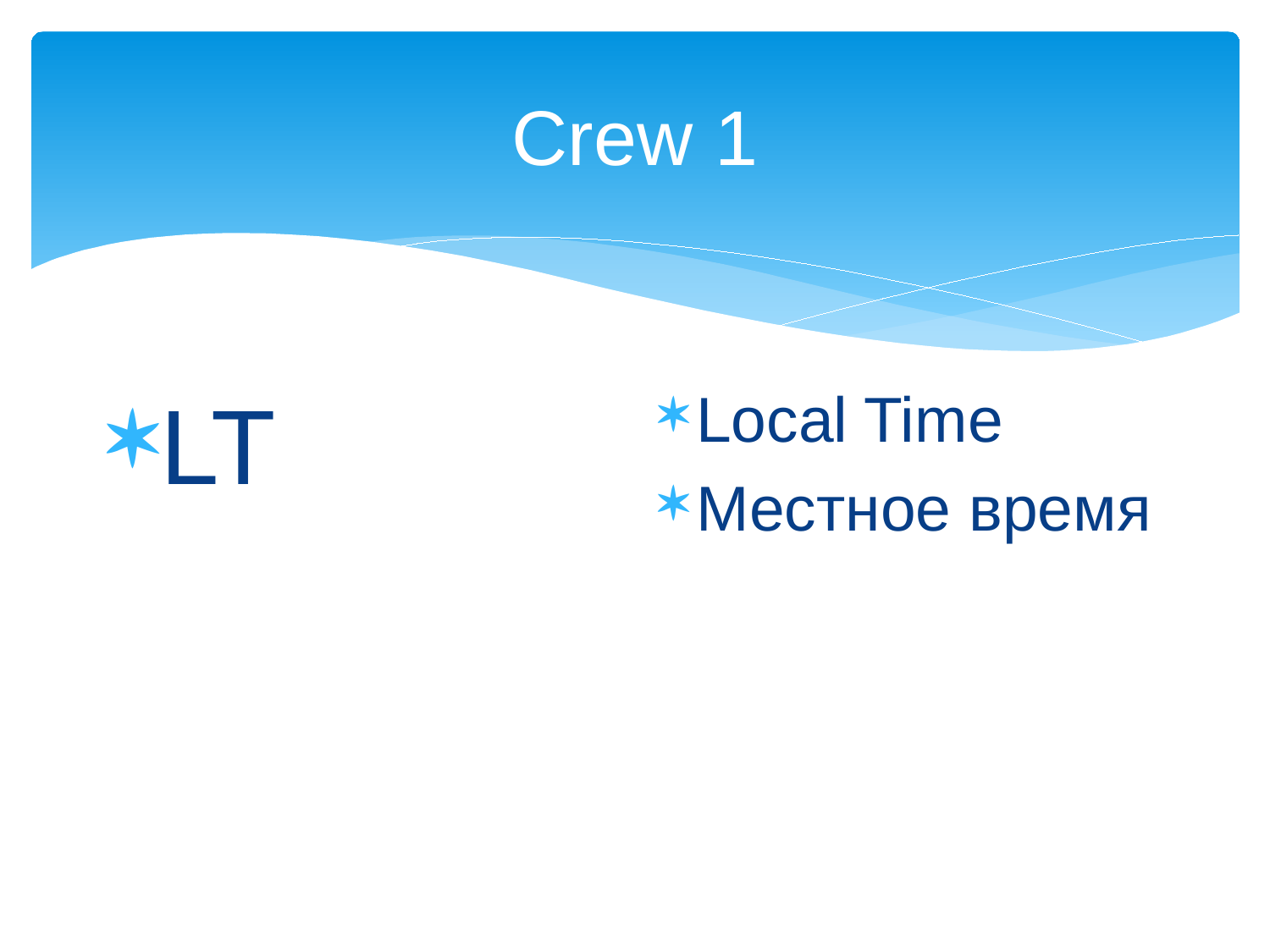

# Crew 1
LT
Local Time
Местное время